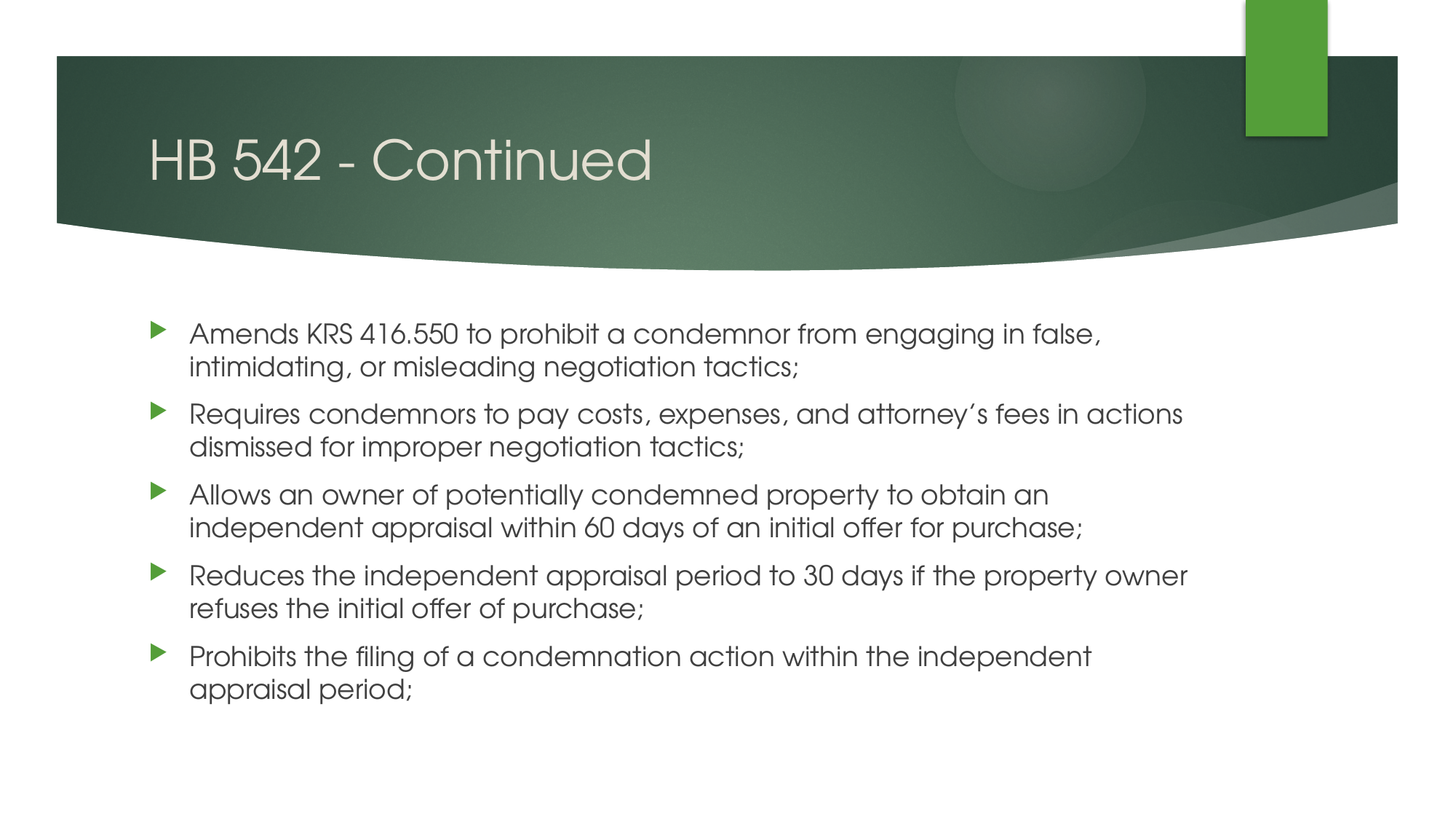

# HB 542 - Continued
Amends KRS 416.550 to prohibit a condemnor from engaging in false, intimidating, or misleading negotiation tactics;
Requires condemnors to pay costs, expenses, and attorney’s fees in actions dismissed for improper negotiation tactics;
Allows an owner of potentially condemned property to obtain an independent appraisal within 60 days of an initial offer for purchase;
Reduces the independent appraisal period to 30 days if the property owner refuses the initial offer of purchase;
Prohibits the filing of a condemnation action within the independent appraisal period;